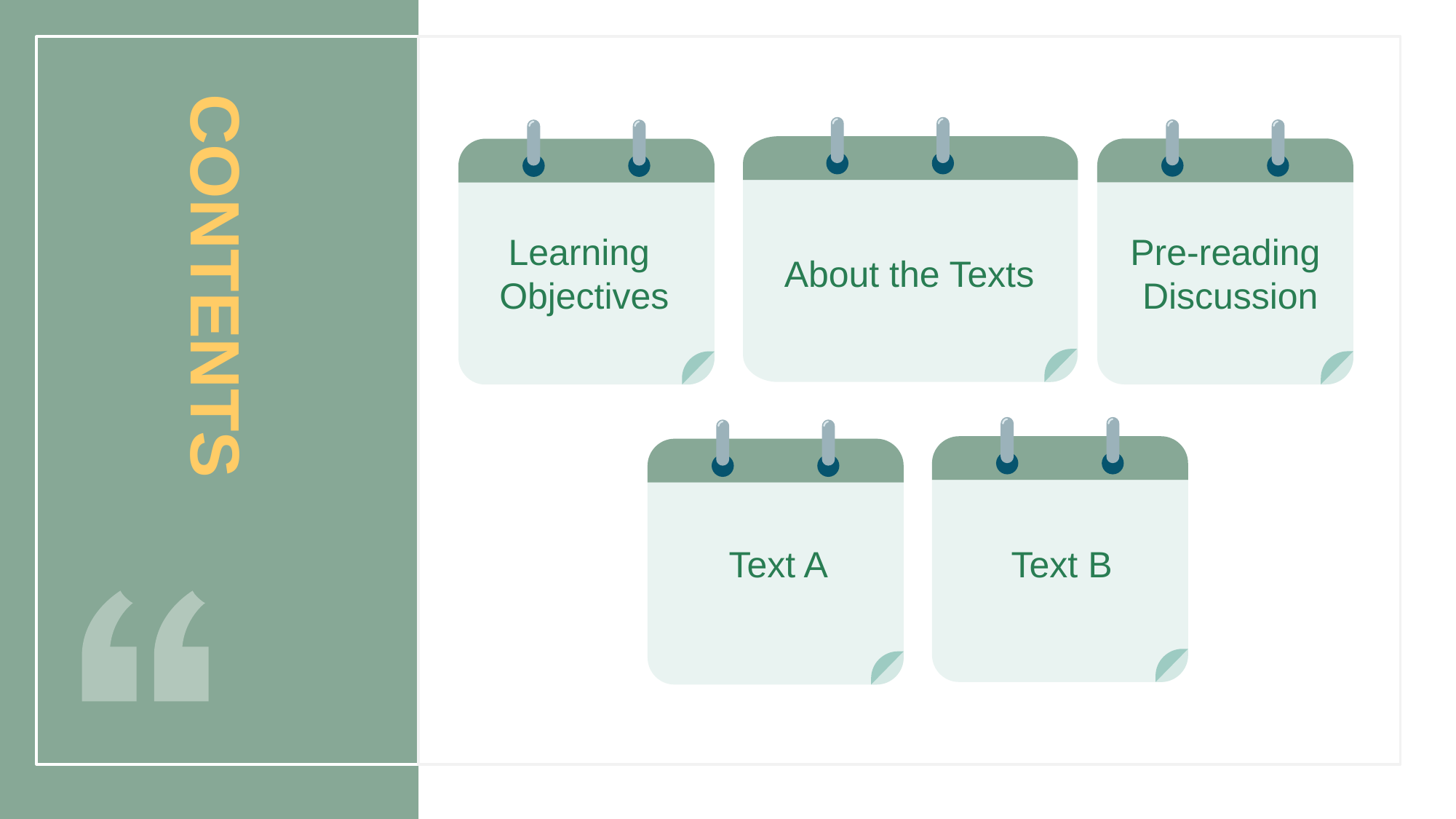

Learning
Objectives
Pre-reading
 Discussion
About the Texts
CONTENTS

Text A
Text B